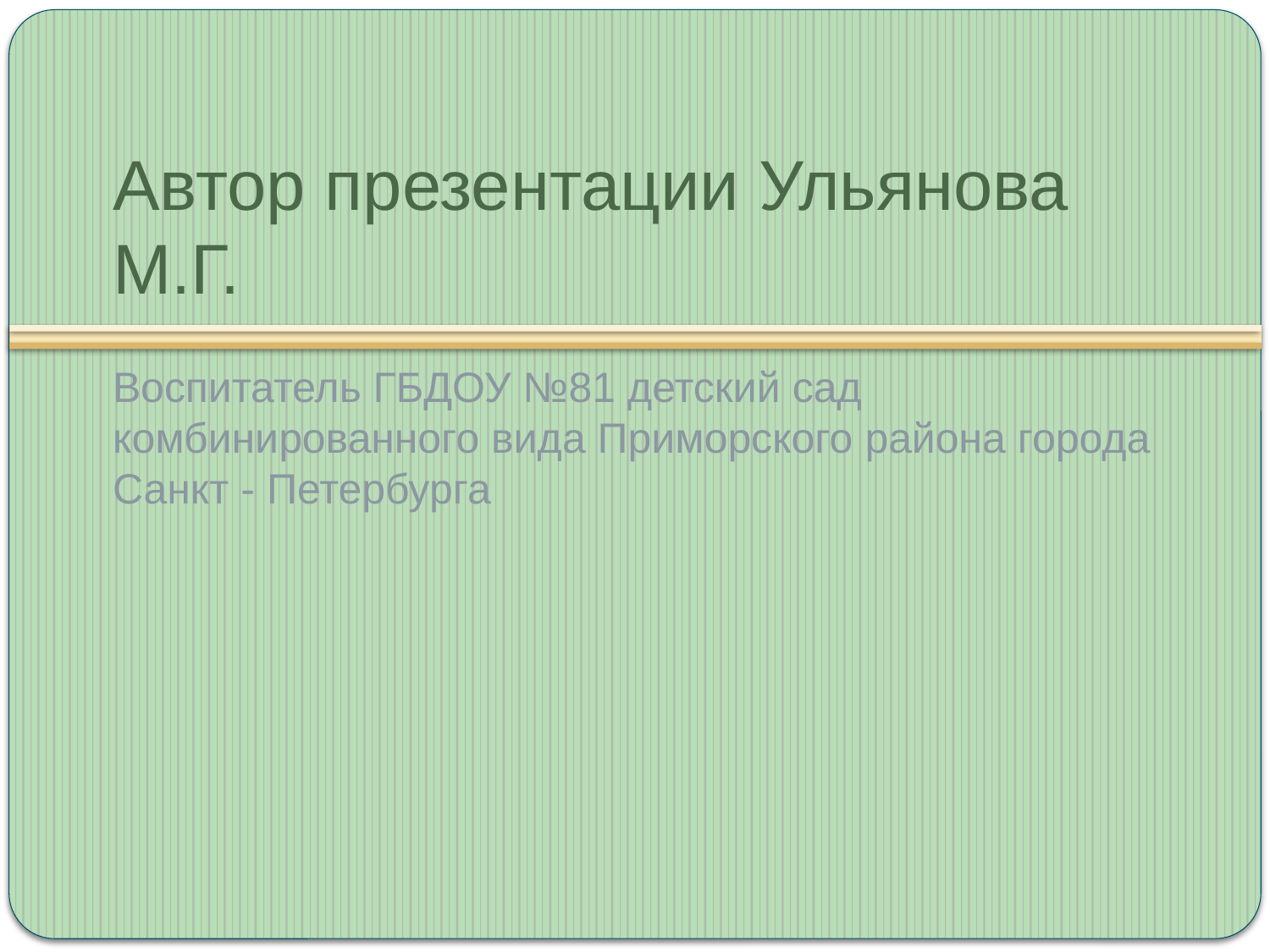

# Автор презентации Ульянова М.Г.
Воспитатель ГБДОУ №81 детский сад комбинированного вида Приморского района города Санкт - Петербурга